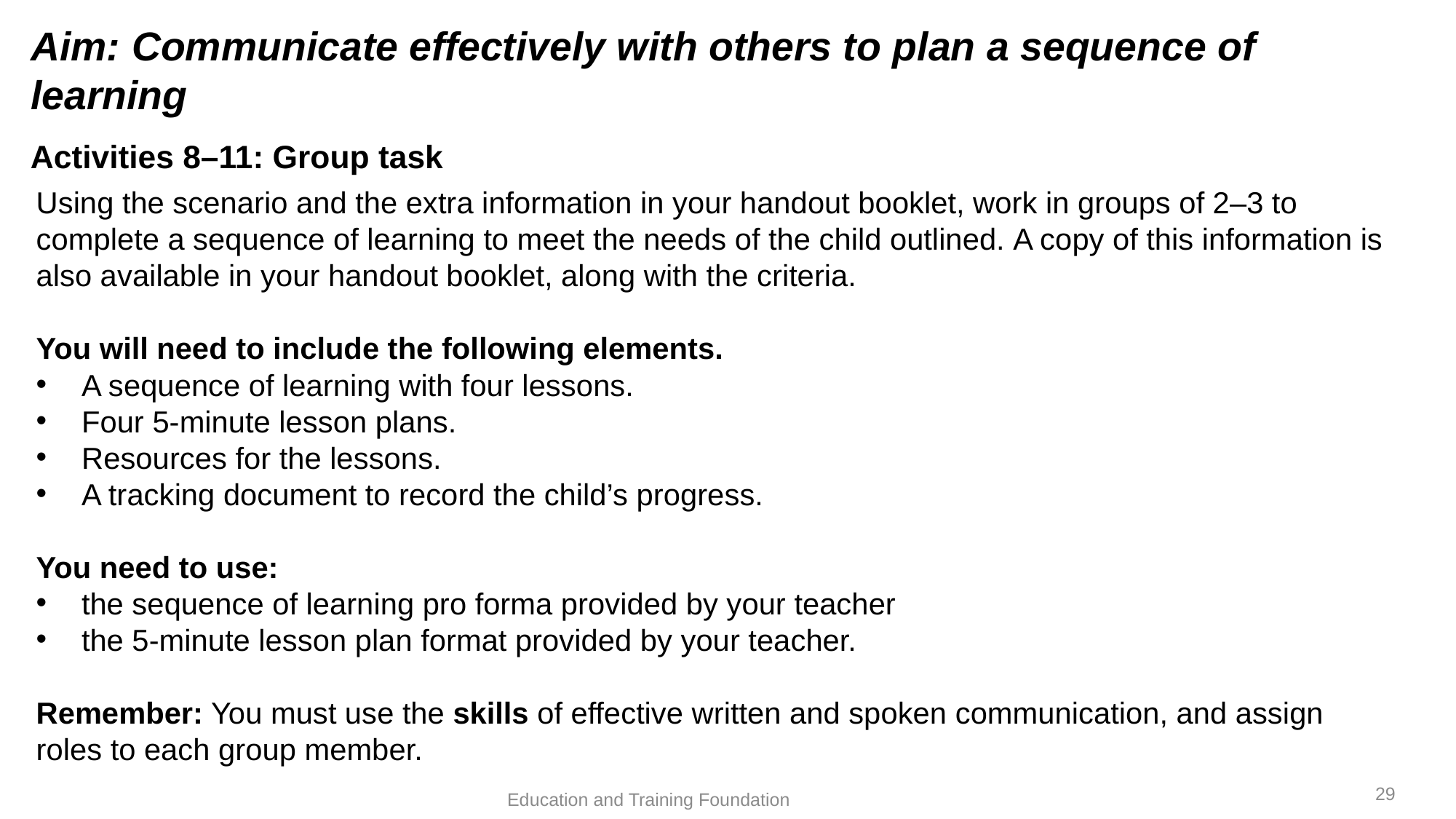

Aim: Communicate effectively with others to plan a sequence of learning
Activities 8–11: Group task
Using the scenario and the extra information in your handout booklet, work in groups of 2–3 to complete a sequence of learning to meet the needs of the child outlined. A copy of this information is also available in your handout booklet, along with the criteria.

You will need to include the following elements.
A sequence of learning with four lessons.
Four 5-minute lesson plans.
Resources for the lessons.
A tracking document to record the child’s progress.

You need to use:
the sequence of learning pro forma provided by your teacher
the 5-minute lesson plan format provided by your teacher.

Remember: You must use the skills of effective written and spoken communication, and assign roles to each group member.
29
Education and Training Foundation